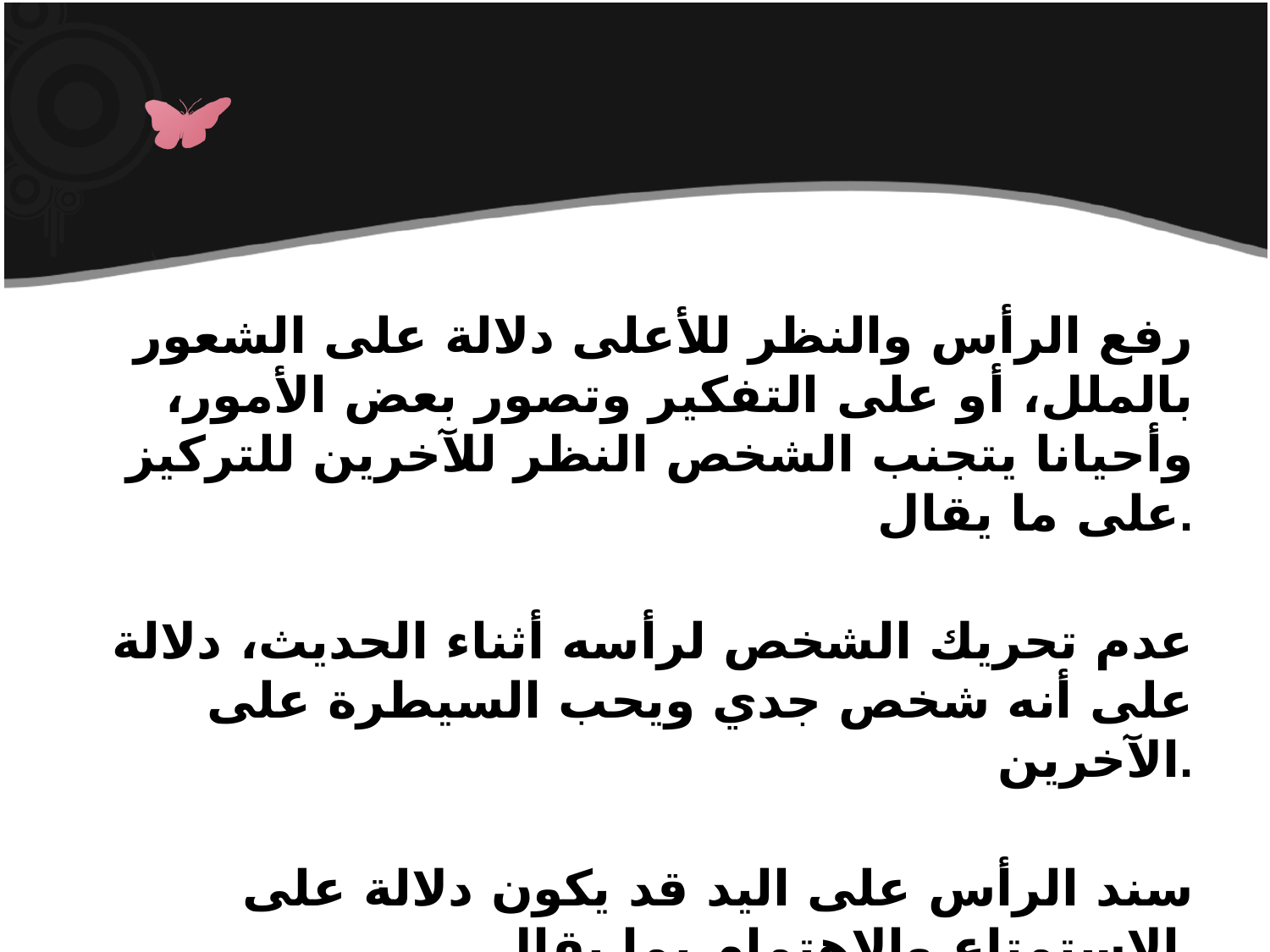

رفع الرأس والنظر للأعلى دلالة على الشعور بالملل، أو على التفكير وتصور بعض الأمور، وأحيانا يتجنب الشخص النظر للآخرين للتركيز على ما يقال.
عدم تحريك الشخص لرأسه أثناء الحديث، دلالة على أنه شخص جدي ويحب السيطرة على الآخرين.
سند الرأس على اليد قد يكون دلالة على الاستمتاع والاهتمام بما يقال.